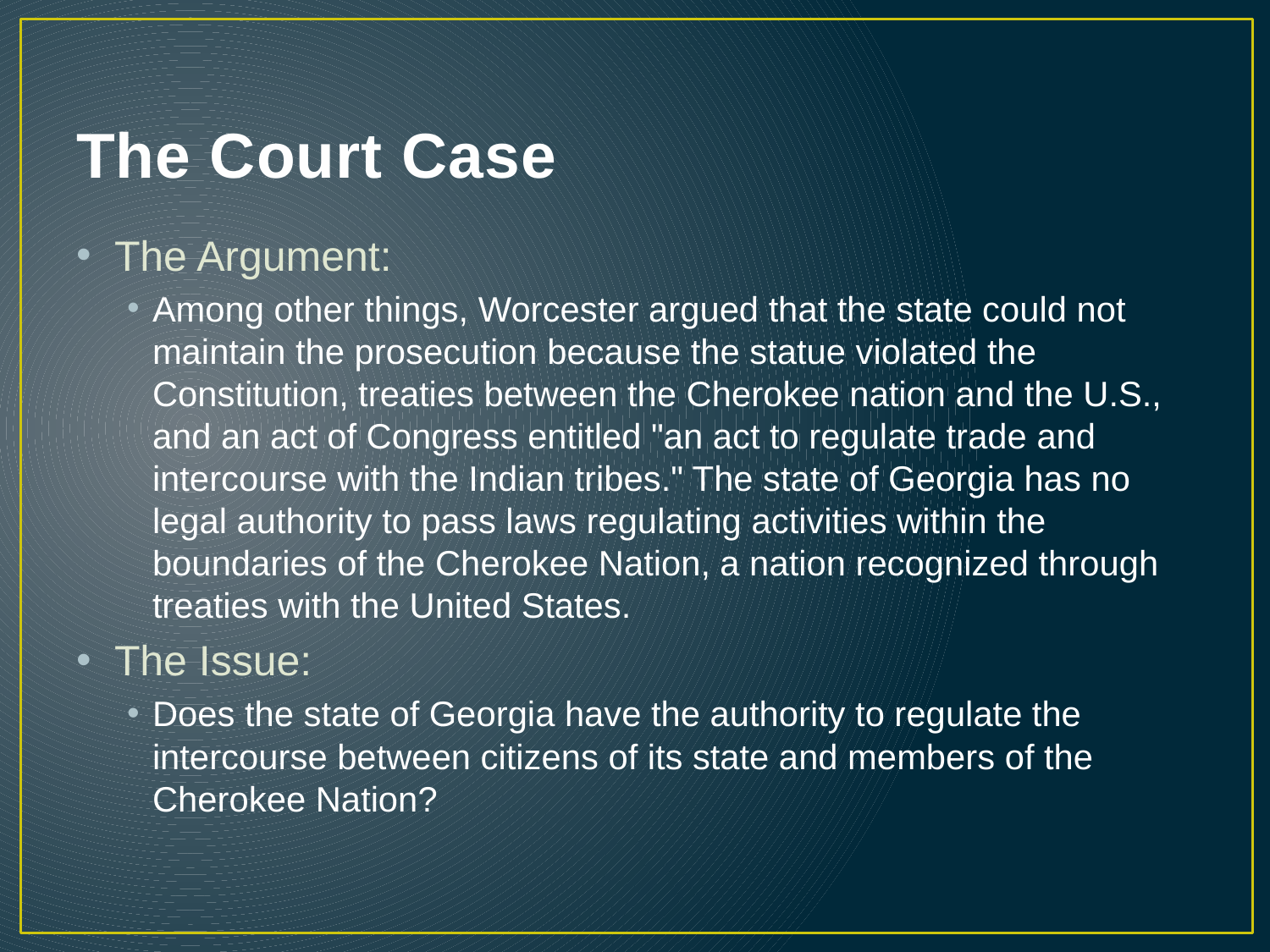

# The Court Case
The Argument:
Among other things, Worcester argued that the state could not maintain the prosecution because the statue violated the Constitution, treaties between the Cherokee nation and the U.S., and an act of Congress entitled "an act to regulate trade and intercourse with the Indian tribes." The state of Georgia has no legal authority to pass laws regulating activities within the boundaries of the Cherokee Nation, a nation recognized through treaties with the United States.
The Issue:
Does the state of Georgia have the authority to regulate the intercourse between citizens of its state and members of the Cherokee Nation?